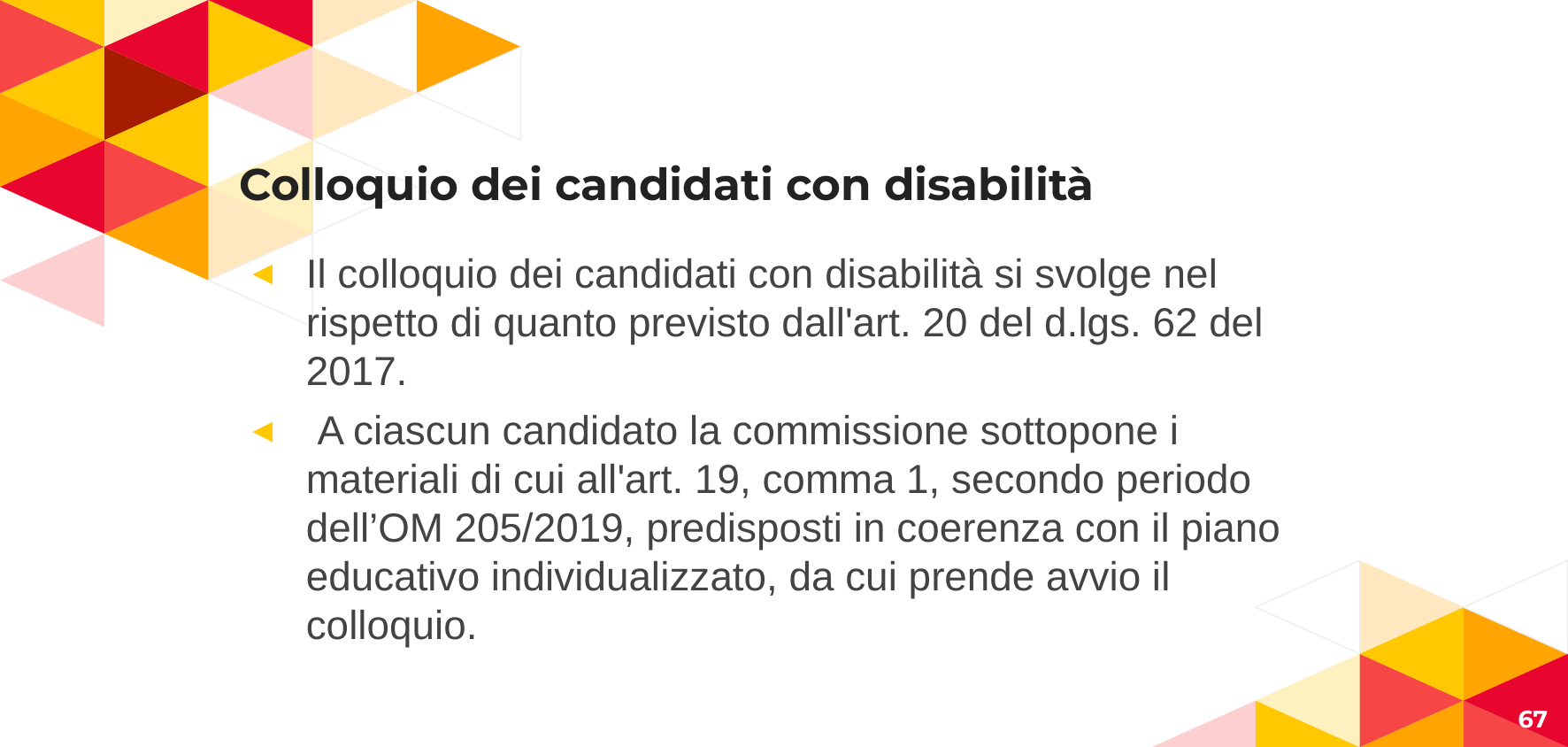

# Colloquio dei candidati con disabilità
Il colloquio dei candidati con disabilità si svolge nel rispetto di quanto previsto dall'art. 20 del d.lgs. 62 del 2017.
 A ciascun candidato la commissione sottopone i materiali di cui all'art. 19, comma 1, secondo periodo dell’OM 205/2019, predisposti in coerenza con il piano educativo individualizzato, da cui prende avvio il colloquio.

67